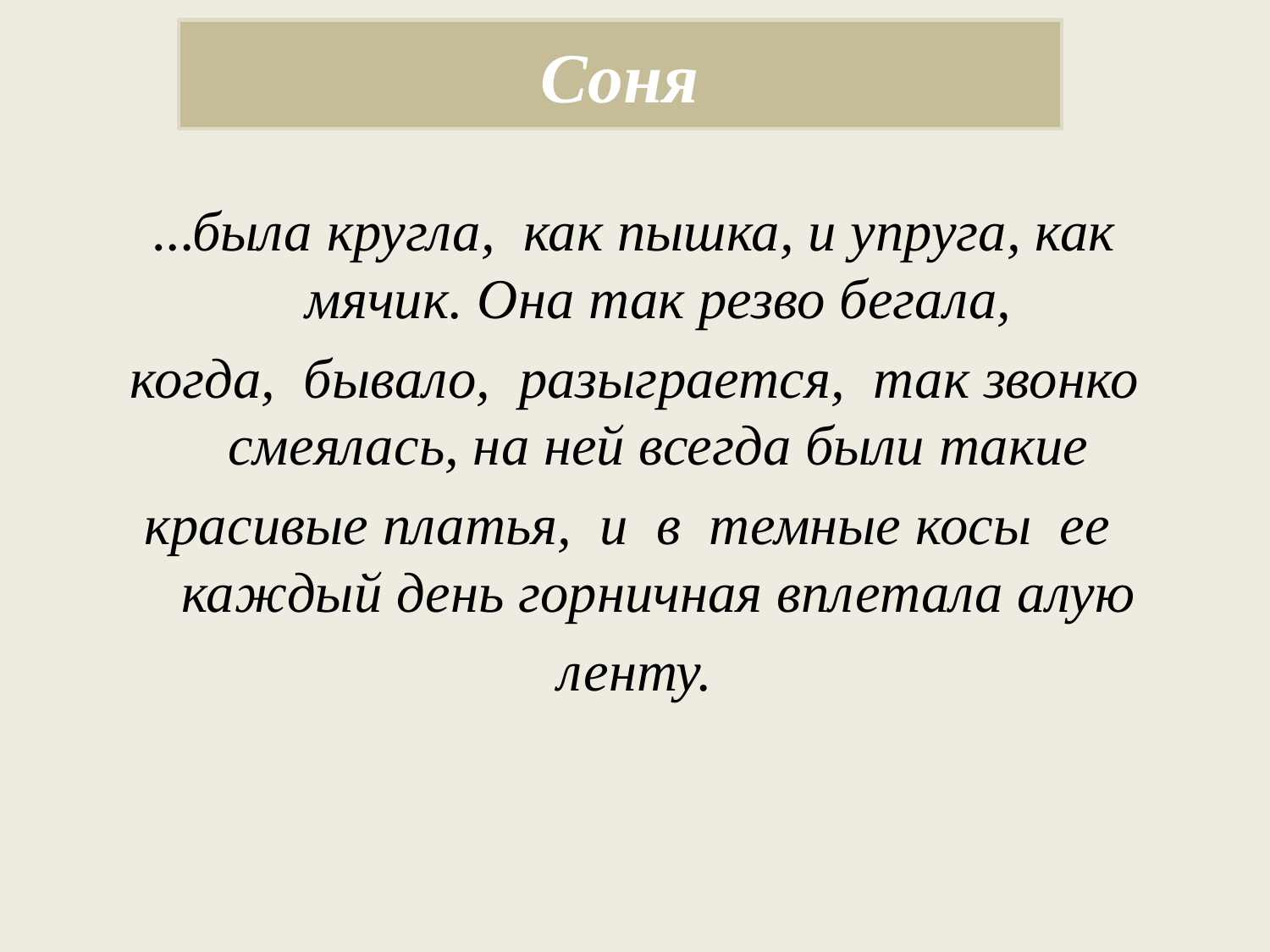

Соня
# Узнай героя
…была кругла,  как пышка, и упруга, как мячик. Она так резво бегала,
когда,  бывало,  разыграется,  так звонко смеялась, на ней всегда были такие
красивые платья,  и  в  темные косы  ее  каждый день горничная вплетала алую
ленту.